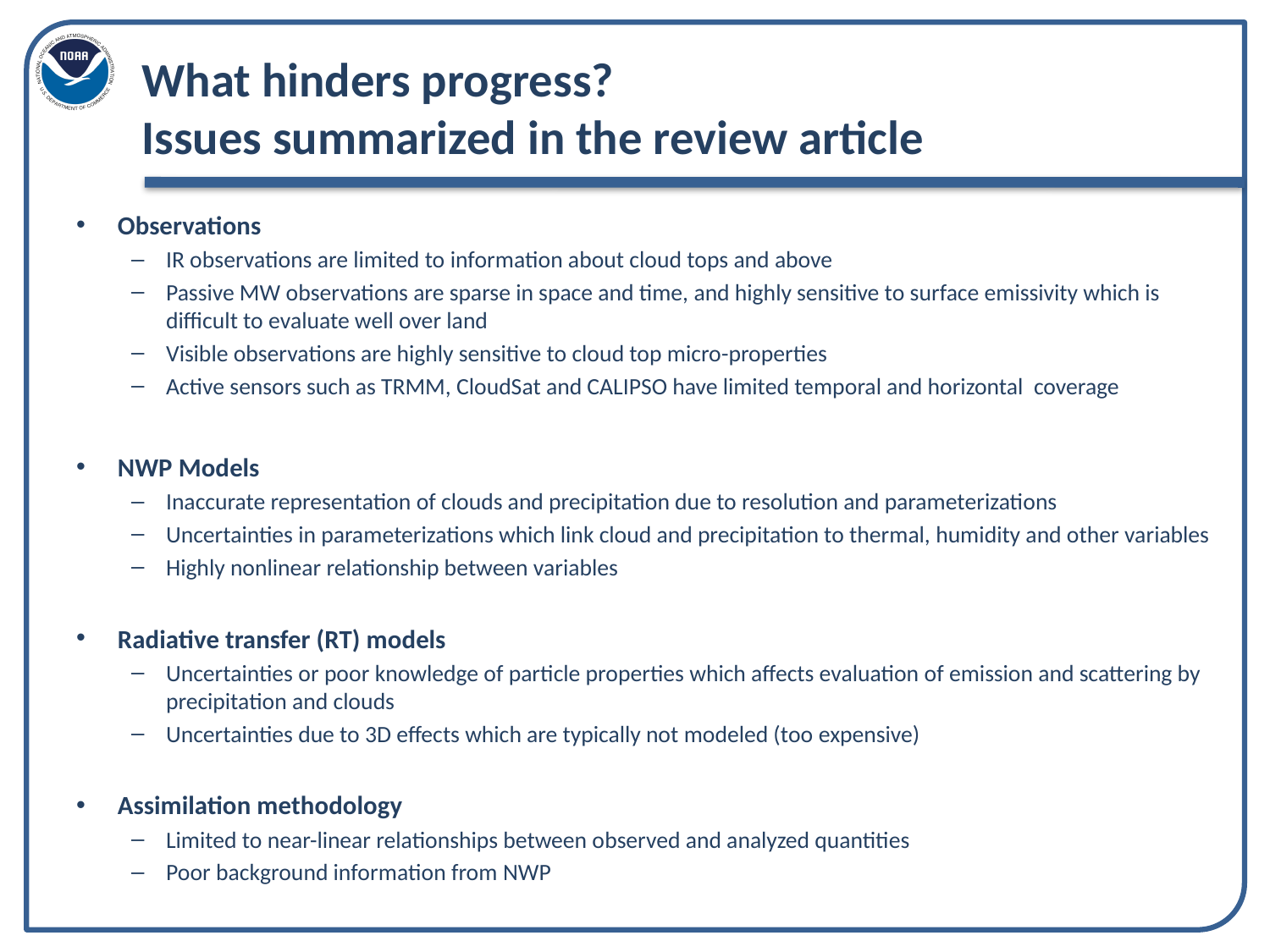

# What hinders progress? Issues summarized in the review article
Observations
IR observations are limited to information about cloud tops and above
Passive MW observations are sparse in space and time, and highly sensitive to surface emissivity which is difficult to evaluate well over land
Visible observations are highly sensitive to cloud top micro-properties
Active sensors such as TRMM, CloudSat and CALIPSO have limited temporal and horizontal  coverage

NWP Models
Inaccurate representation of clouds and precipitation due to resolution and parameterizations
Uncertainties in parameterizations which link cloud and precipitation to thermal, humidity and other variables
Highly nonlinear relationship between variables

Radiative transfer (RT) models
Uncertainties or poor knowledge of particle properties which affects evaluation of emission and scattering by precipitation and clouds
Uncertainties due to 3D effects which are typically not modeled (too expensive)

Assimilation methodology
Limited to near-linear relationships between observed and analyzed quantities
Poor background information from NWP